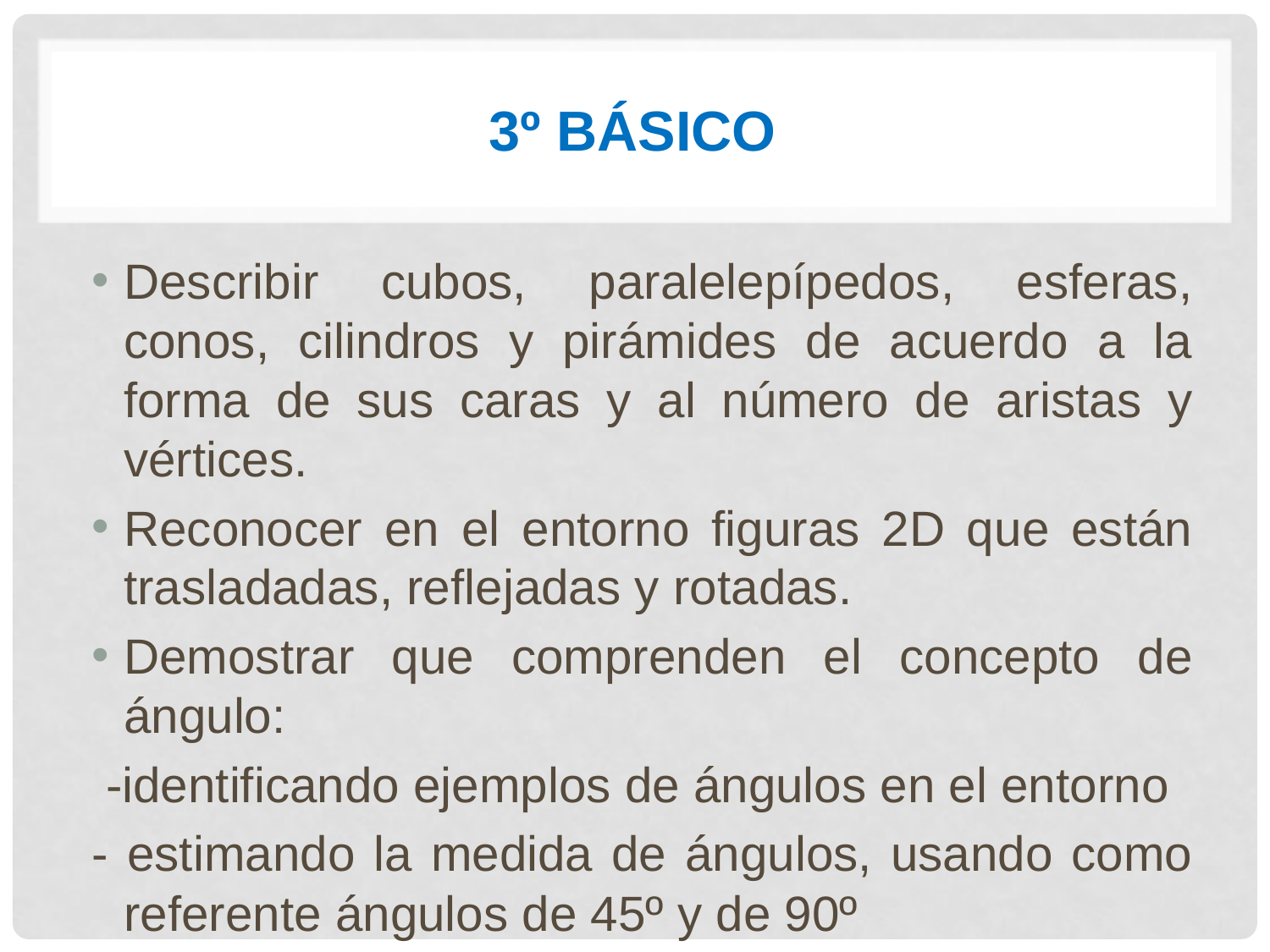

# 3º BÁSICO
Describir cubos, paralelepípedos, esferas, conos, cilindros y pirámides de acuerdo a la forma de sus caras y al número de aristas y vértices.
Reconocer en el entorno figuras 2D que están trasladadas, reflejadas y rotadas.
Demostrar que comprenden el concepto de ángulo:
 -identificando ejemplos de ángulos en el entorno
- estimando la medida de ángulos, usando como referente ángulos de 45º y de 90º